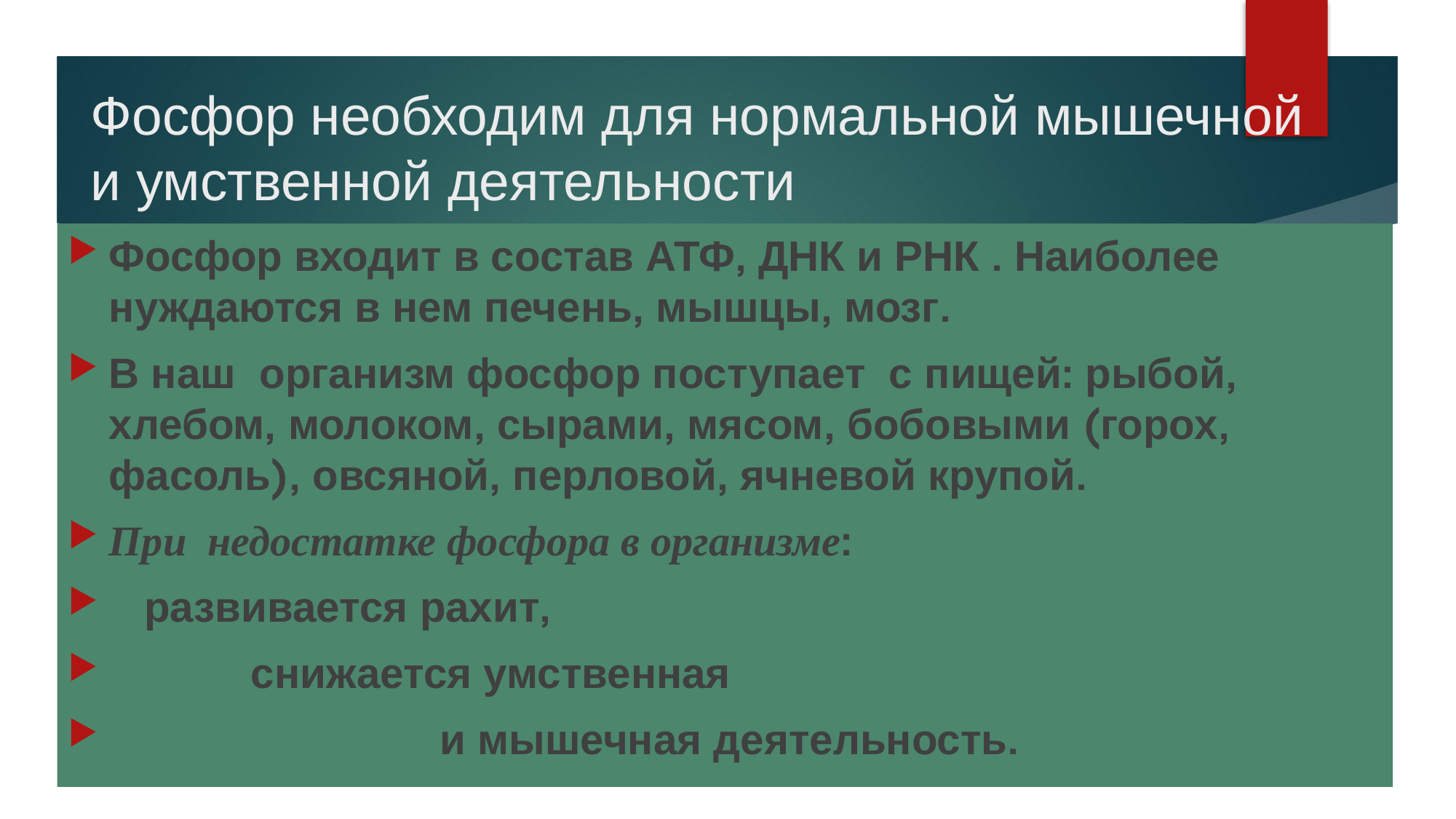

# Фосфор необходим для нормальной мышечной и умственной деятельности
Фосфор входит в состав АТФ, ДНК и РНК . Наиболее нуждаются в нем печень, мышцы, мозг.
В наш  организм фосфор поступает  с пищей: рыбой, хлебом, молоком, сырами, мясом, бобовыми (горох, фасоль), овсяной, перловой, ячневой крупой.
При  недостатке фосфора в организме:
   развивается рахит,
            снижается умственная
                            и мышечная деятельность.